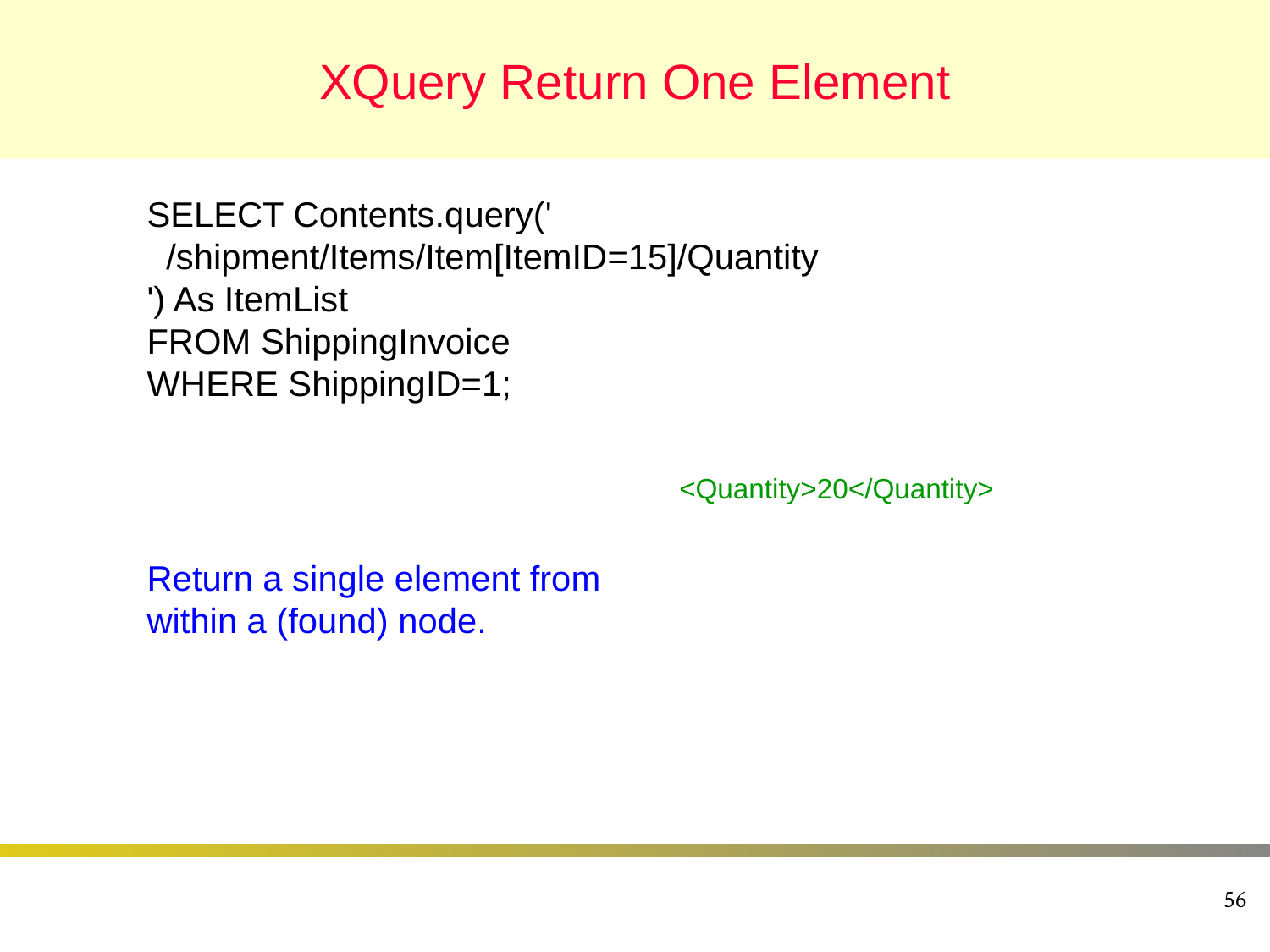

# XQuery Return One Element
SELECT Contents.query('
  /shipment/Items/Item[ItemID=15]/Quantity
') As ItemList
FROM ShippingInvoice
WHERE ShippingID=1;
<Quantity>20</Quantity>
Return a single element from within a (found) node.
56